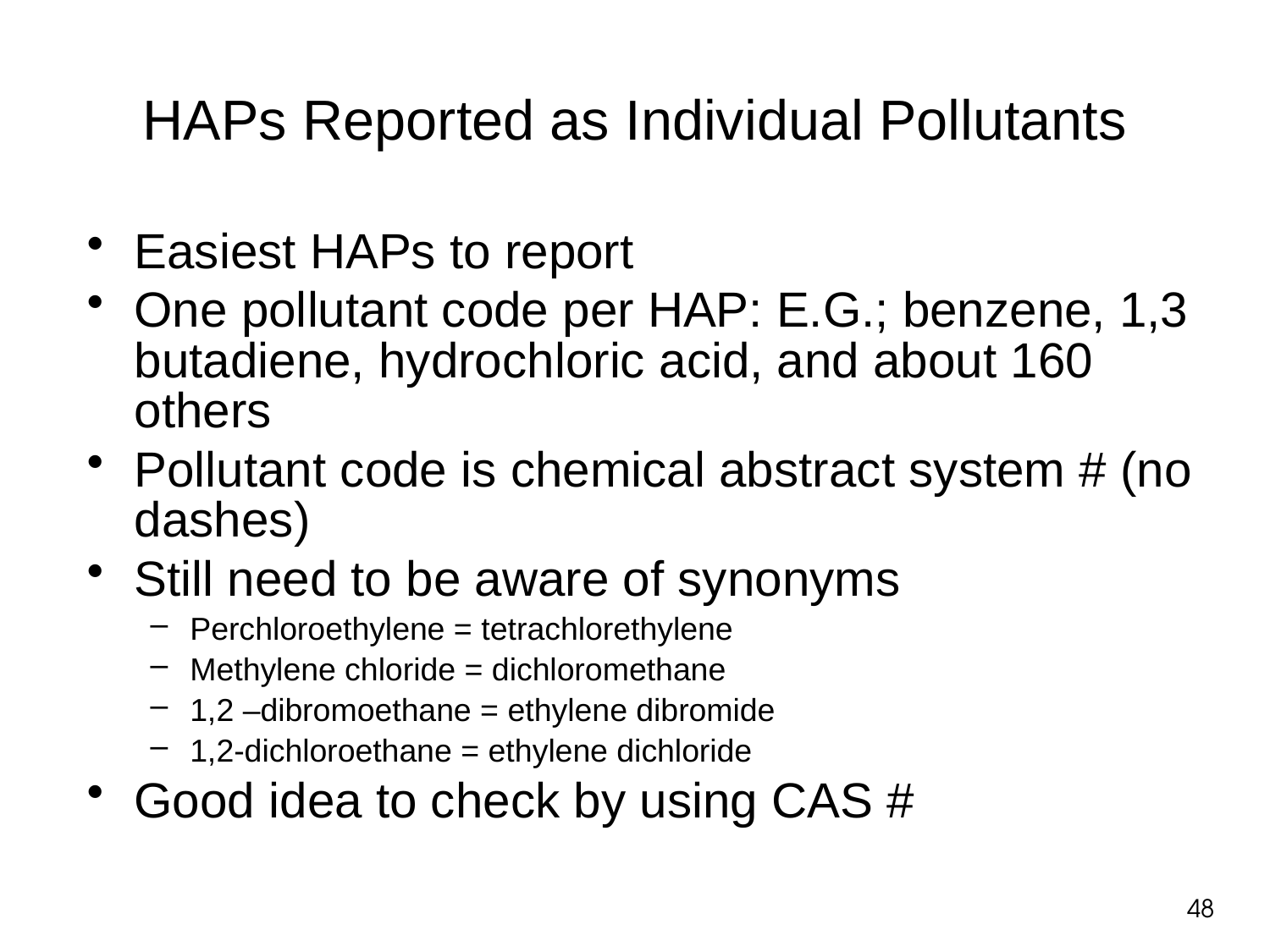

HAPs Reported as Individual Pollutants
Easiest HAPs to report
One pollutant code per HAP: E.G.; benzene, 1,3 butadiene, hydrochloric acid, and about 160 others
Pollutant code is chemical abstract system # (no dashes)
Still need to be aware of synonyms
Perchloroethylene = tetrachlorethylene
Methylene chloride = dichloromethane
1,2 –dibromoethane = ethylene dibromide
1,2-dichloroethane = ethylene dichloride
Good idea to check by using CAS #
48